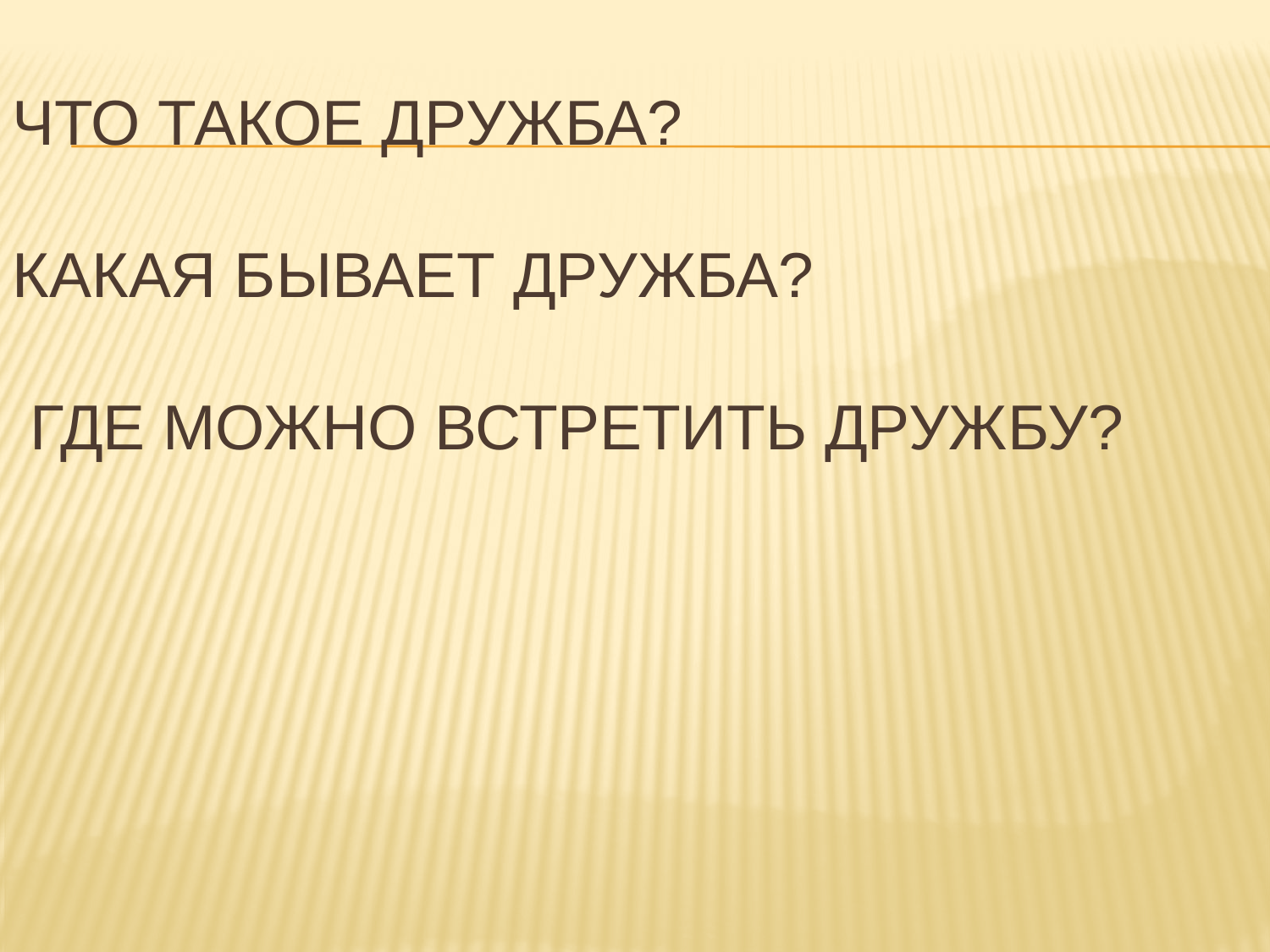

# Что такое дружба? Какая бывает дружба? Где можно встретить дружбу?